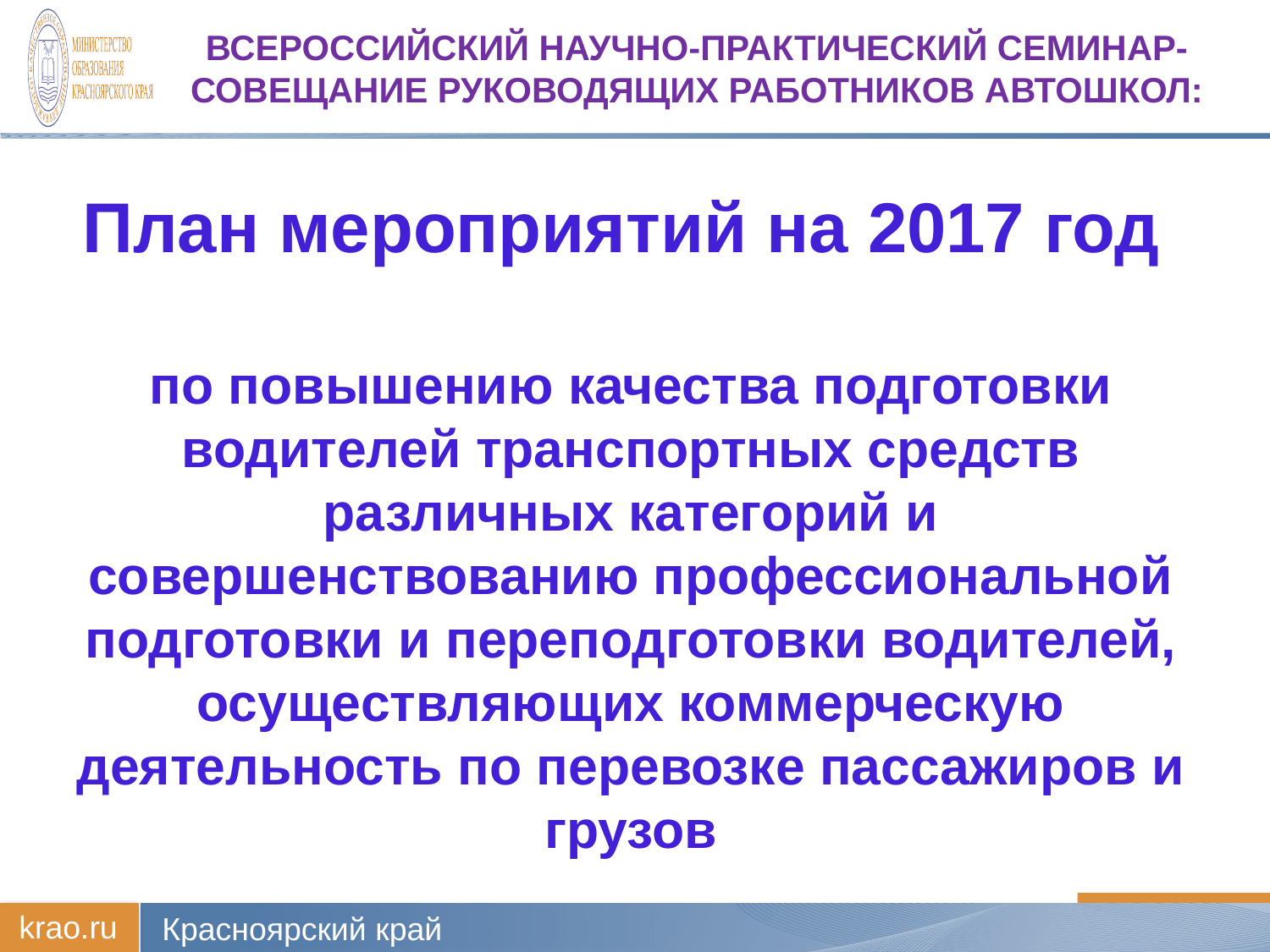

# Всероссийский научно-практический семинар-совещание руководящих работников автошкол:
План мероприятий на 2017 год

по повышению качества подготовки водителей транспортных средств различных категорий и совершенствованию профессиональной подготовки и переподготовки водителей, осуществляющих коммерческую деятельность по перевозке пассажиров и грузов